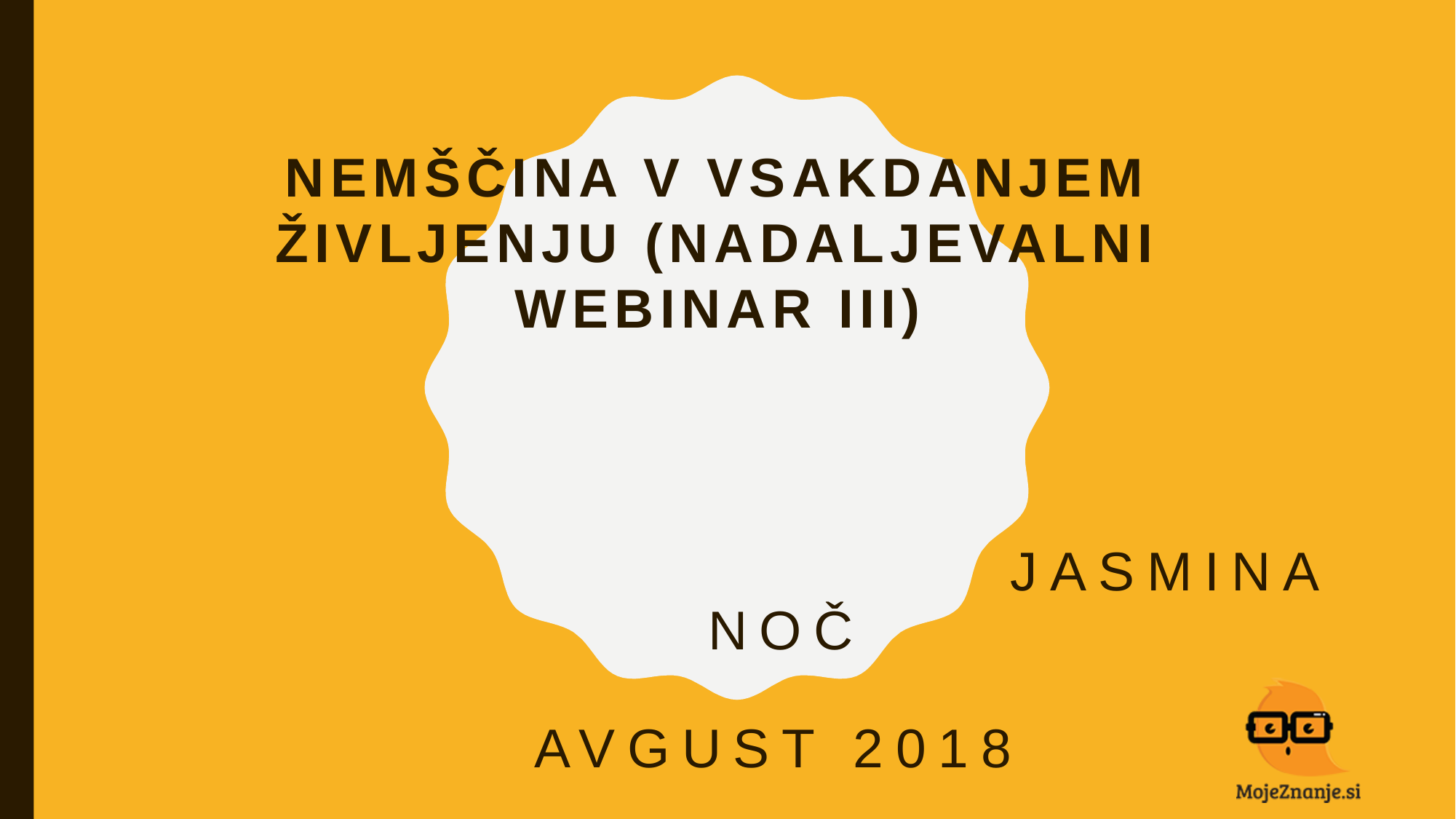

NEMŠČINA V VSAKDANJEM ŽIVLJENJU (NADALJEVALNI WEBINAR iII)
# JASMINA NOČ AVGUST 2018